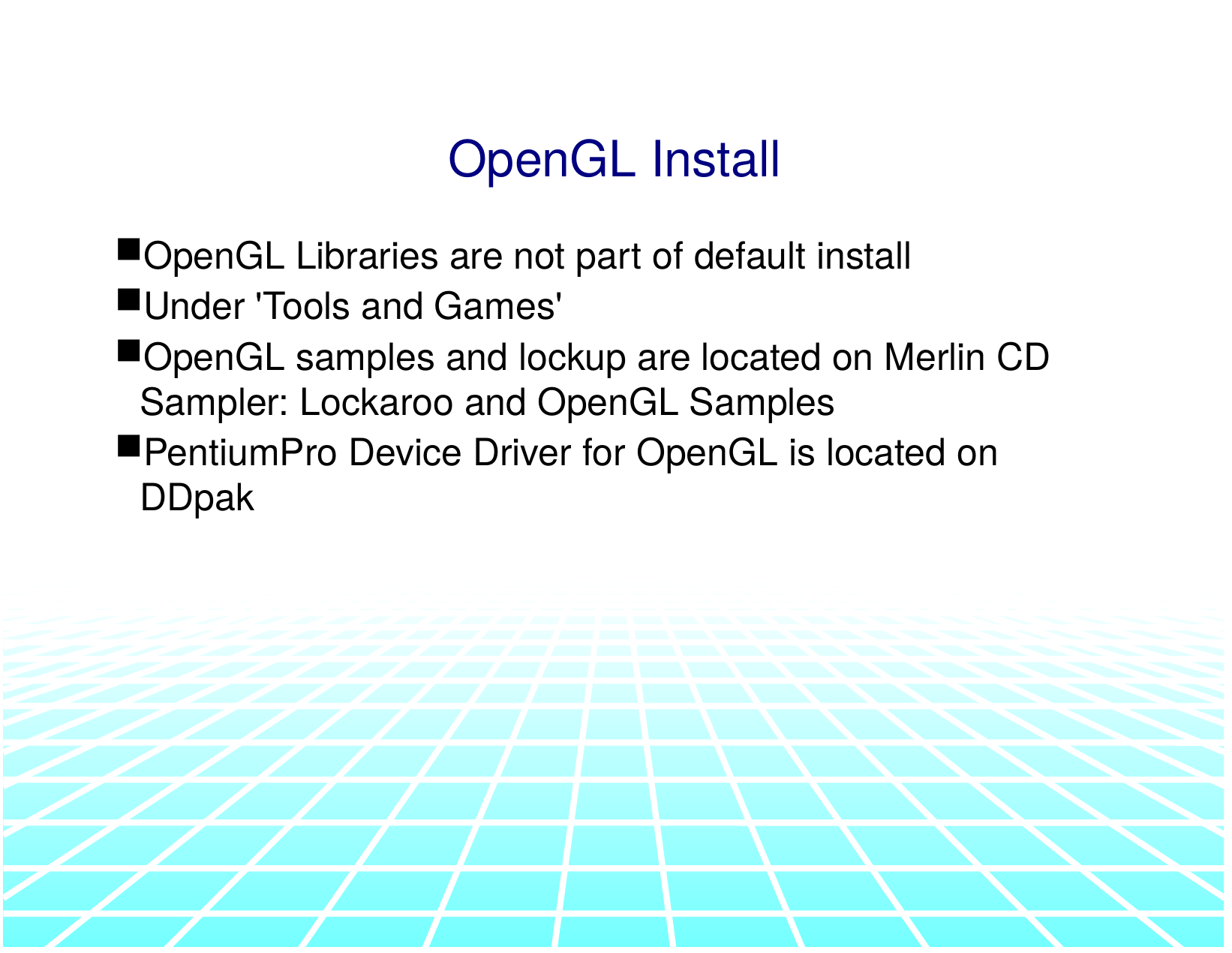

OpenGL Install
OpenGL Libraries are not part of default install
Under 'Tools and Games'
OpenGL samples and lockup are located on Merlin CD Sampler: Lockaroo and OpenGL Samples
PentiumPro Device Driver for OpenGL is located on DDpak